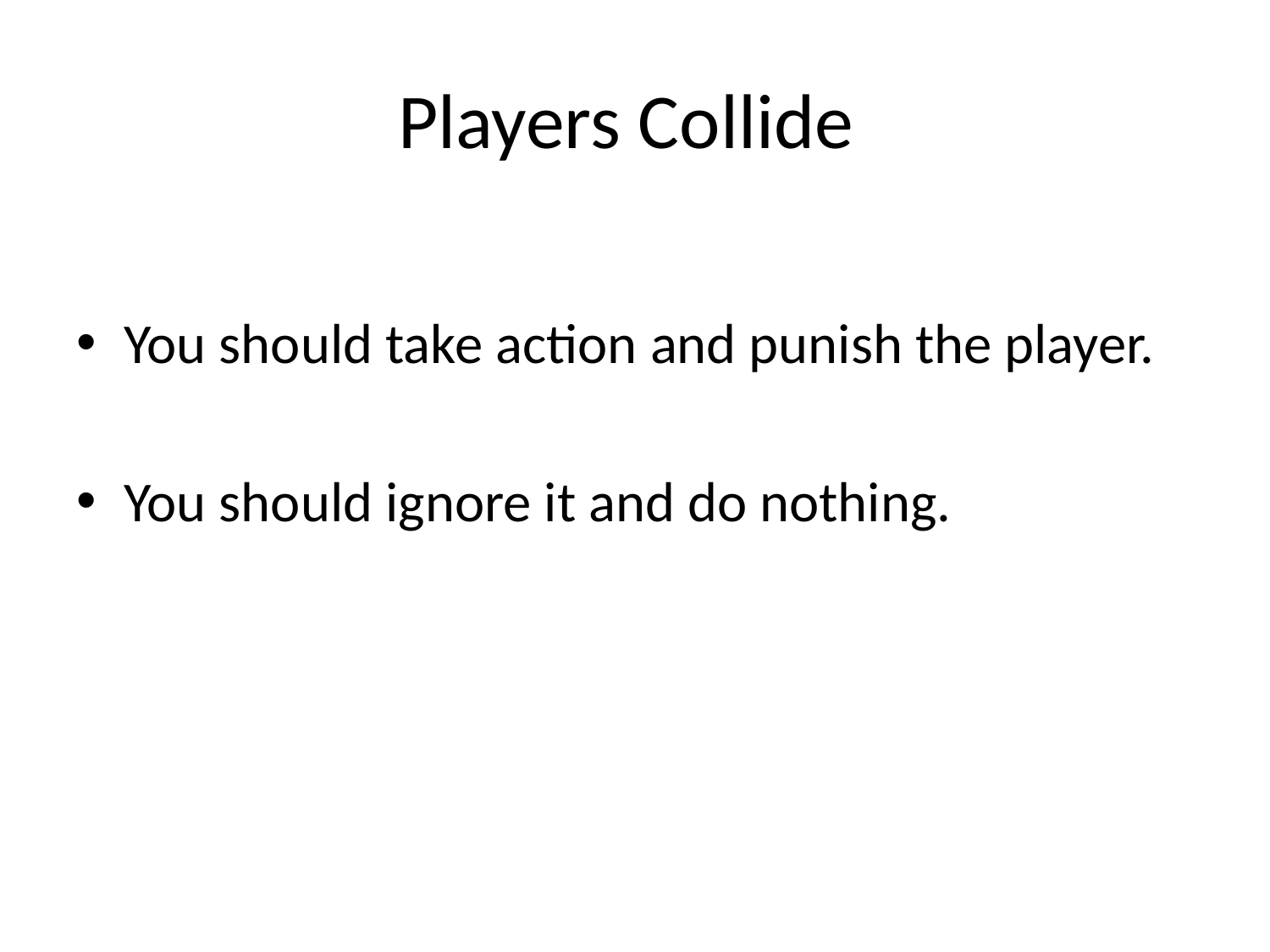

# Players Collide

You should take action and punish the player.

You should ignore it and do nothing.